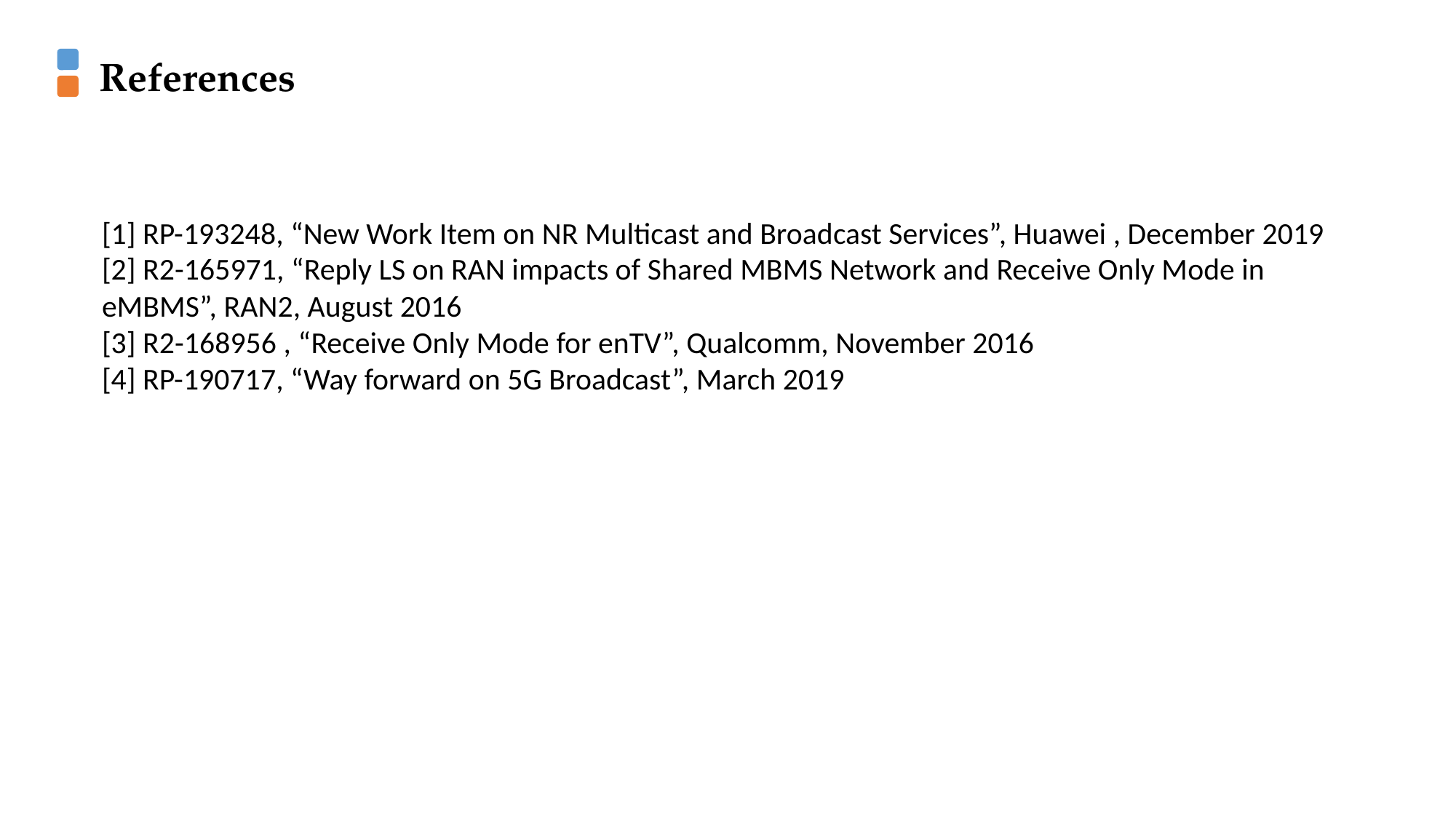

References
[1] RP-193248, “New Work Item on NR Multicast and Broadcast Services”, Huawei , December 2019
[2] R2-165971, “Reply LS on RAN impacts of Shared MBMS Network and Receive Only Mode in eMBMS”, RAN2, August 2016
[3] R2-168956 , “Receive Only Mode for enTV”, Qualcomm, November 2016
[4] RP-190717, “Way forward on 5G Broadcast”, March 2019